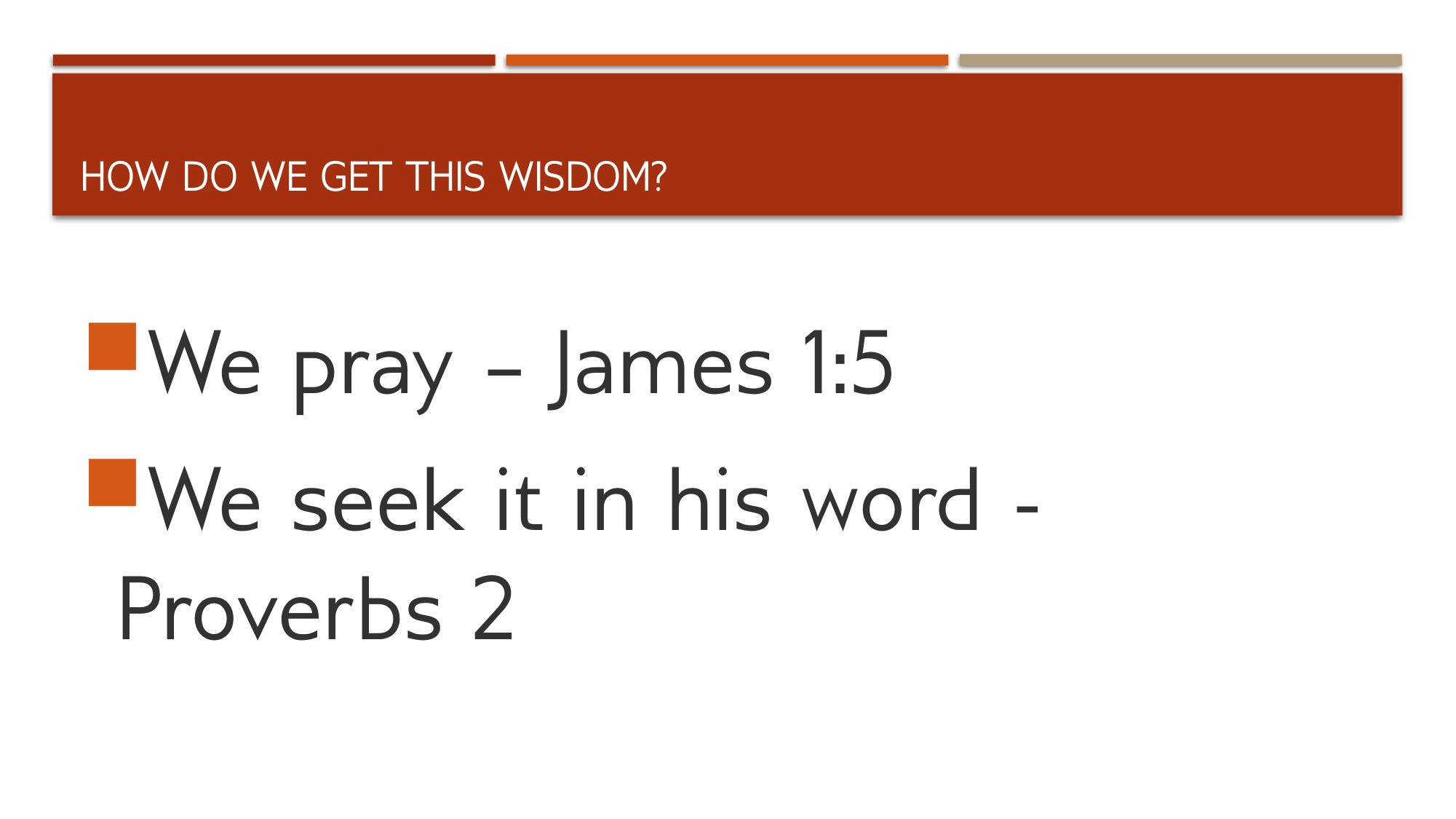

# How do we get this wisdom?
We pray – James 1:5
We seek it in his word - Proverbs 2